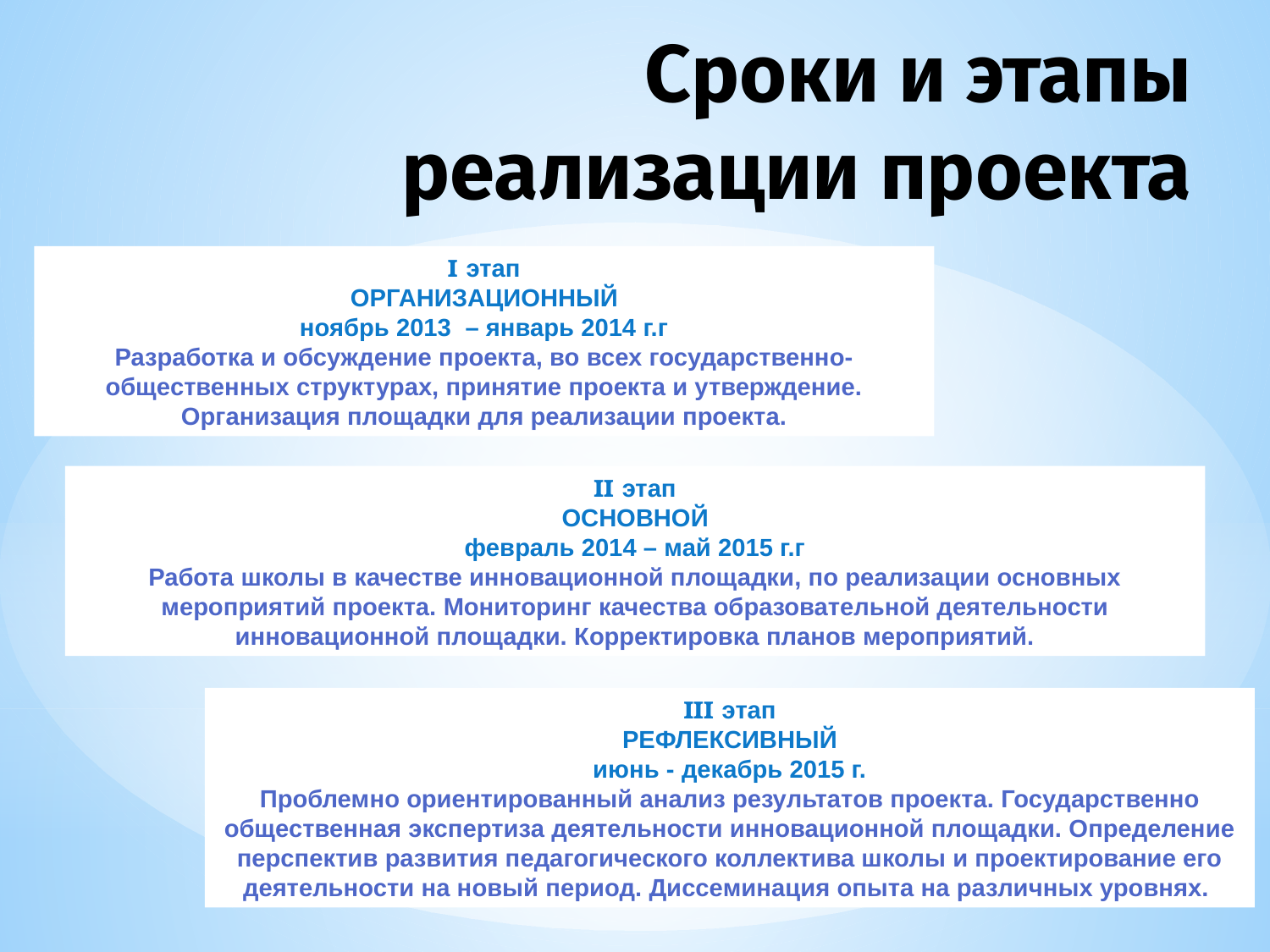

# Сроки и этапы реализации проекта
I этап
ОРГАНИЗАЦИОННЫЙ
ноябрь 2013  – январь 2014 г.г
Разработка и обсуждение проекта, во всех государственно-общественных структурах, принятие проекта и утверждение. Организация площадки для реализации проекта.
II этап
ОСНОВНОЙ
февраль 2014 – май 2015 г.г
Работа школы в качестве инновационной площадки, по реализации основных мероприятий проекта. Мониторинг качества образовательной деятельности инновационной площадки. Корректировка планов мероприятий.
III этап
РЕФЛЕКСИВНЫЙ
июнь - декабрь 2015 г.
Проблемно ориентированный анализ результатов проекта. Государственно общественная экспертиза деятельности инновационной площадки. Определение перспектив развития педагогического коллектива школы и проектирование его деятельности на новый период. Диссеминация опыта на различных уровнях.